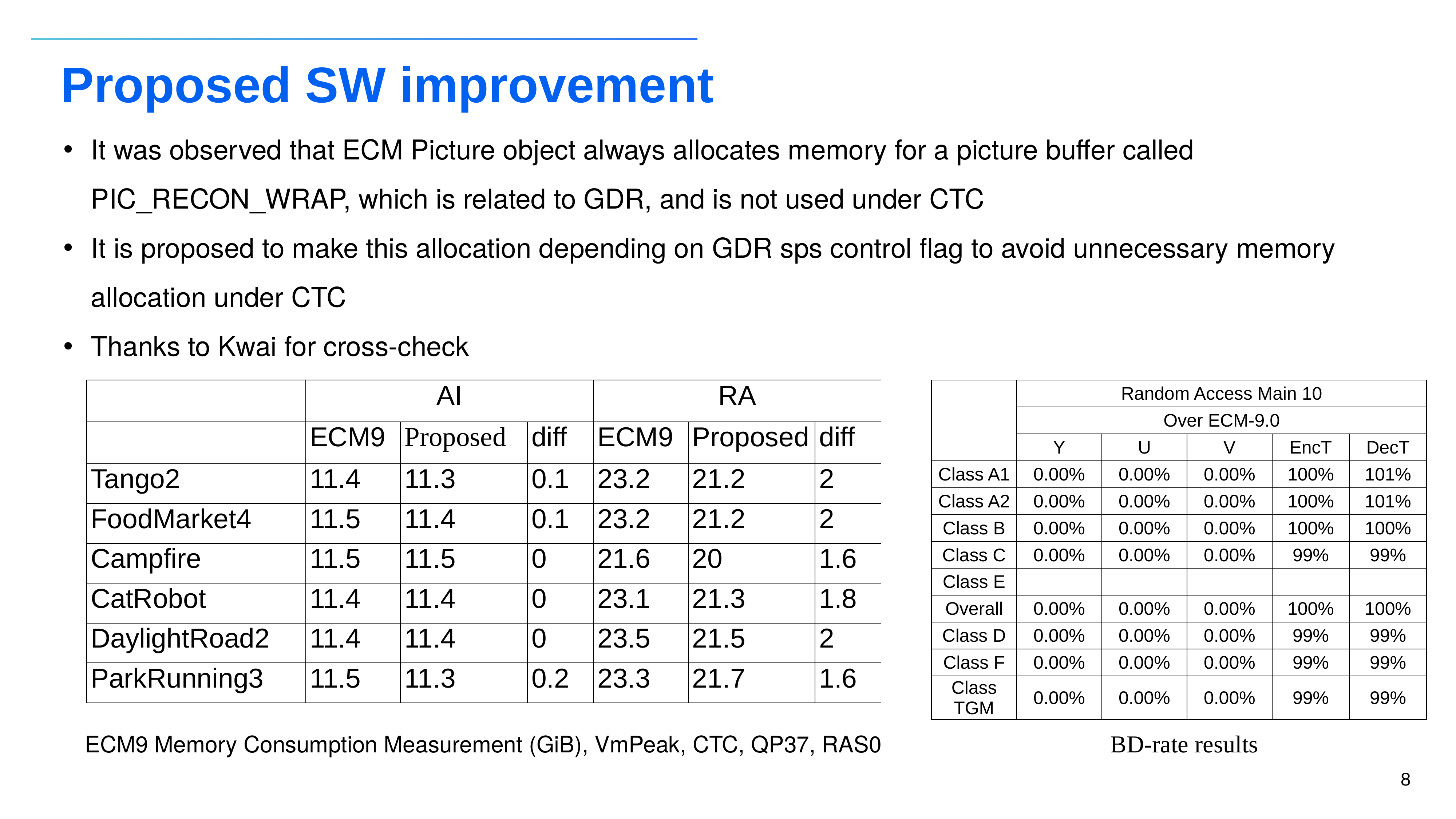

Proposed SW improvement
It was observed that ECM Picture object always allocates memory for a picture buffer called PIC_RECON_WRAP, which is related to GDR, and is not used under CTC
It is proposed to make this allocation depending on GDR sps control flag to avoid unnecessary memory allocation under CTC
Thanks to Kwai for cross-check
|  | AI |  |  | RA |  |  |
| --- | --- | --- | --- | --- | --- | --- |
|  | ECM9 | Proposed | diff | ECM9 | Proposed | diff |
| Tango2 | 11.4 | 11.3 | 0.1 | 23.2 | 21.2 | 2 |
| FoodMarket4 | 11.5 | 11.4 | 0.1 | 23.2 | 21.2 | 2 |
| Campfire | 11.5 | 11.5 | 0 | 21.6 | 20 | 1.6 |
| CatRobot | 11.4 | 11.4 | 0 | 23.1 | 21.3 | 1.8 |
| DaylightRoad2 | 11.4 | 11.4 | 0 | 23.5 | 21.5 | 2 |
| ParkRunning3 | 11.5 | 11.3 | 0.2 | 23.3 | 21.7 | 1.6 |
|  | Random Access Main 10 |  |  |  |  |
| --- | --- | --- | --- | --- | --- |
|  | Over ECM-9.0 |  |  |  |  |
|  | Y | U | V | EncT | DecT |
| Class A1 | 0.00% | 0.00% | 0.00% | 100% | 101% |
| Class A2 | 0.00% | 0.00% | 0.00% | 100% | 101% |
| Class B | 0.00% | 0.00% | 0.00% | 100% | 100% |
| Class C | 0.00% | 0.00% | 0.00% | 99% | 99% |
| Class E |  |  |  |  |  |
| Overall | 0.00% | 0.00% | 0.00% | 100% | 100% |
| Class D | 0.00% | 0.00% | 0.00% | 99% | 99% |
| Class F | 0.00% | 0.00% | 0.00% | 99% | 99% |
| Class TGM | 0.00% | 0.00% | 0.00% | 99% | 99% |
BD-rate results
ECM9 Memory Consumption Measurement (GiB), VmPeak, CTC, QP37, RAS0
8